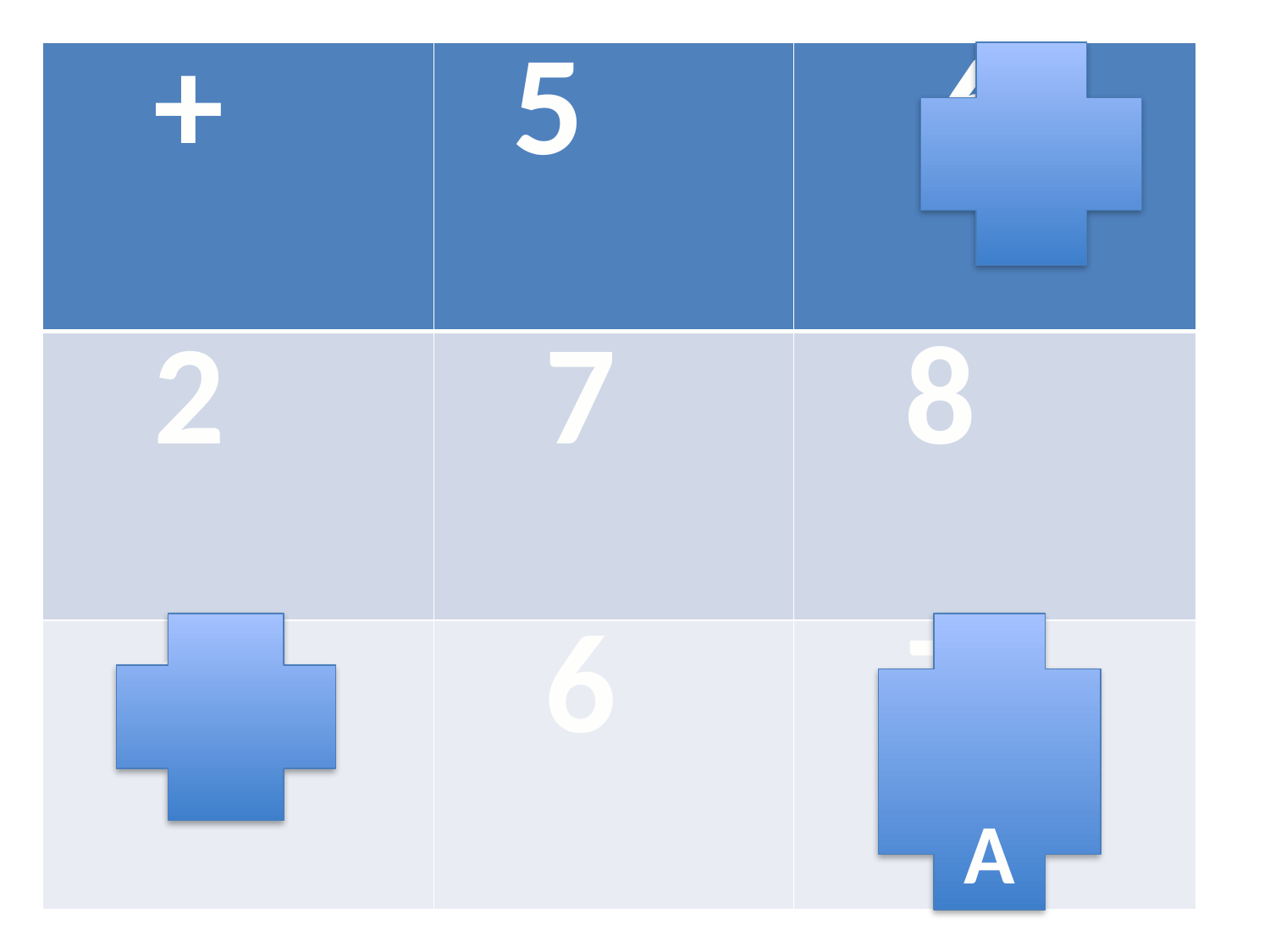

| + | 5 | 6 |
| --- | --- | --- |
| 2 | 7 | 8 |
| 1 | 6 | 7 |

   A